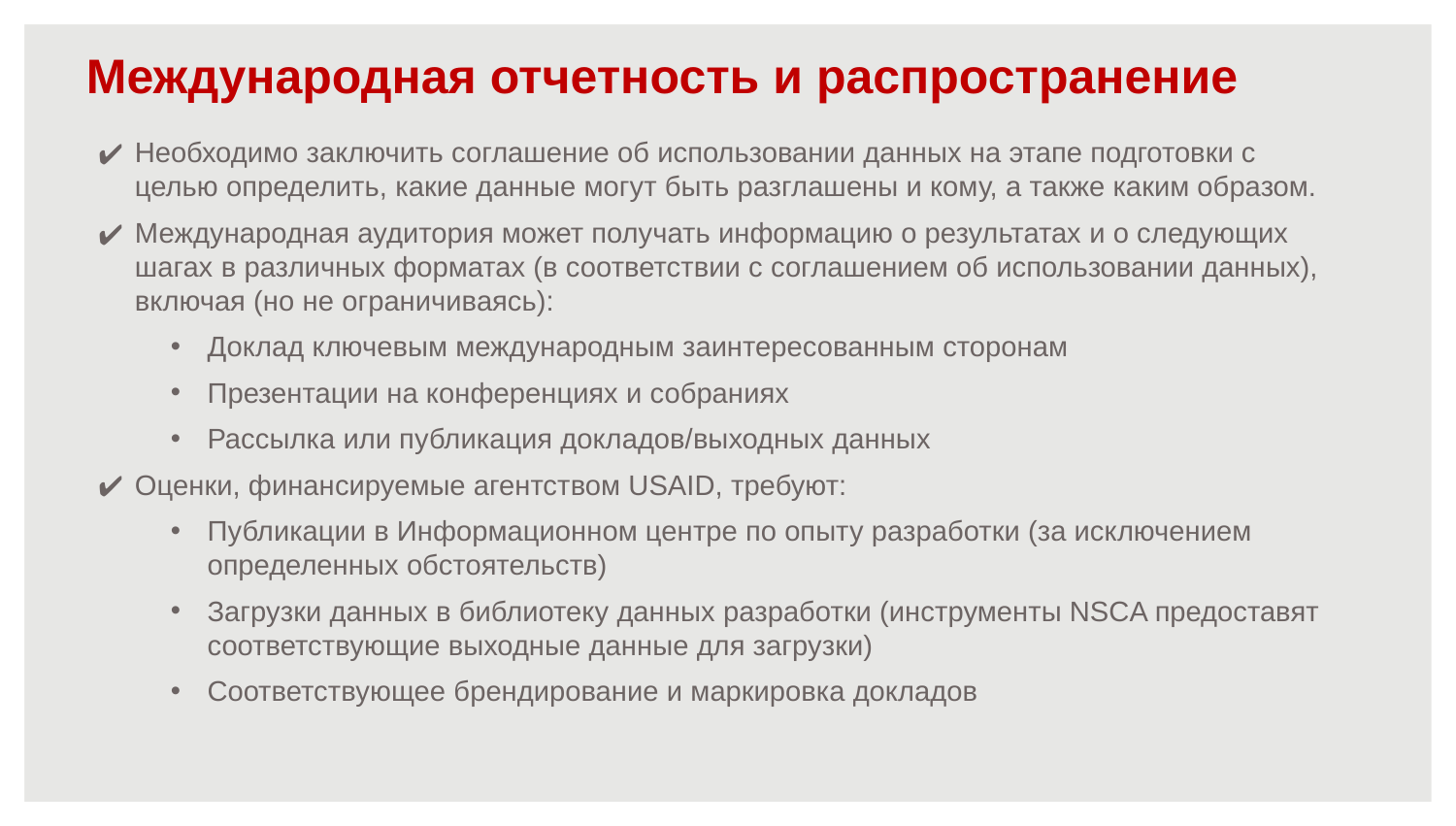

# Международная отчетность и распространение
Необходимо заключить соглашение об использовании данных на этапе подготовки с целью определить, какие данные могут быть разглашены и кому, а также каким образом.
Международная аудитория может получать информацию о результатах и о следующих шагах в различных форматах (в соответствии с соглашением об использовании данных), включая (но не ограничиваясь):
Доклад ключевым международным заинтересованным сторонам
Презентации на конференциях и собраниях
Рассылка или публикация докладов/выходных данных
Оценки, финансируемые агентством USAID, требуют:
Публикации в Информационном центре по опыту разработки (за исключением определенных обстоятельств)
Загрузки данных в библиотеку данных разработки (инструменты NSCA предоставят соответствующие выходные данные для загрузки)
Соответствующее брендирование и маркировка докладов